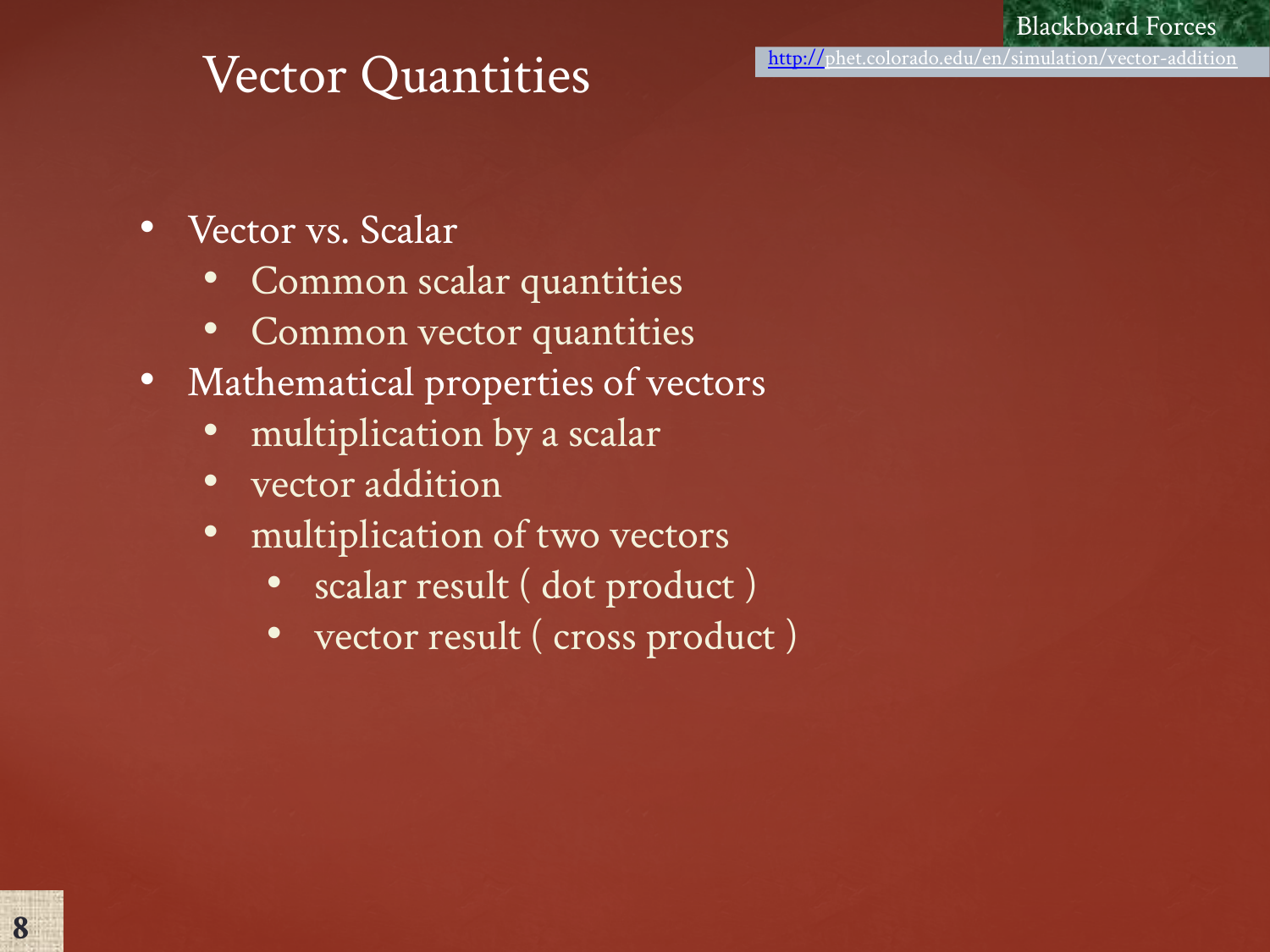

Blackboard Forces
# Vector Quantities
http://phet.colorado.edu/en/simulation/vector-addition
Vector vs. Scalar
Common scalar quantities
Common vector quantities
Mathematical properties of vectors
multiplication by a scalar
vector addition
multiplication of two vectors
scalar result ( dot product )
vector result ( cross product )
8